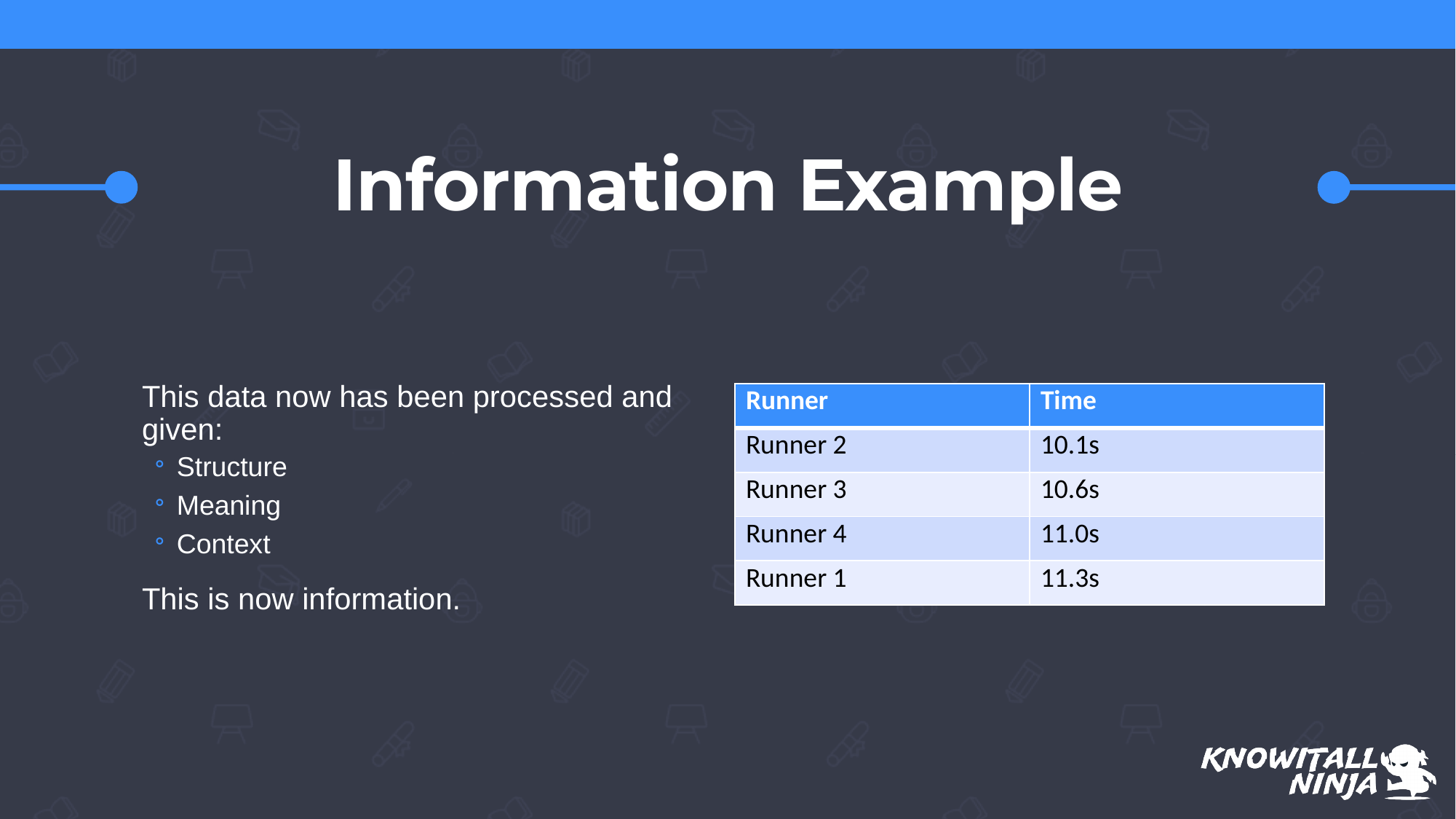

# Information Example
This data now has been processed and given:
Structure
Meaning
Context
This is now information.
| Runner | Time |
| --- | --- |
| Runner 2 | 10.1s |
| Runner 3 | 10.6s |
| Runner 4 | 11.0s |
| Runner 1 | 11.3s |